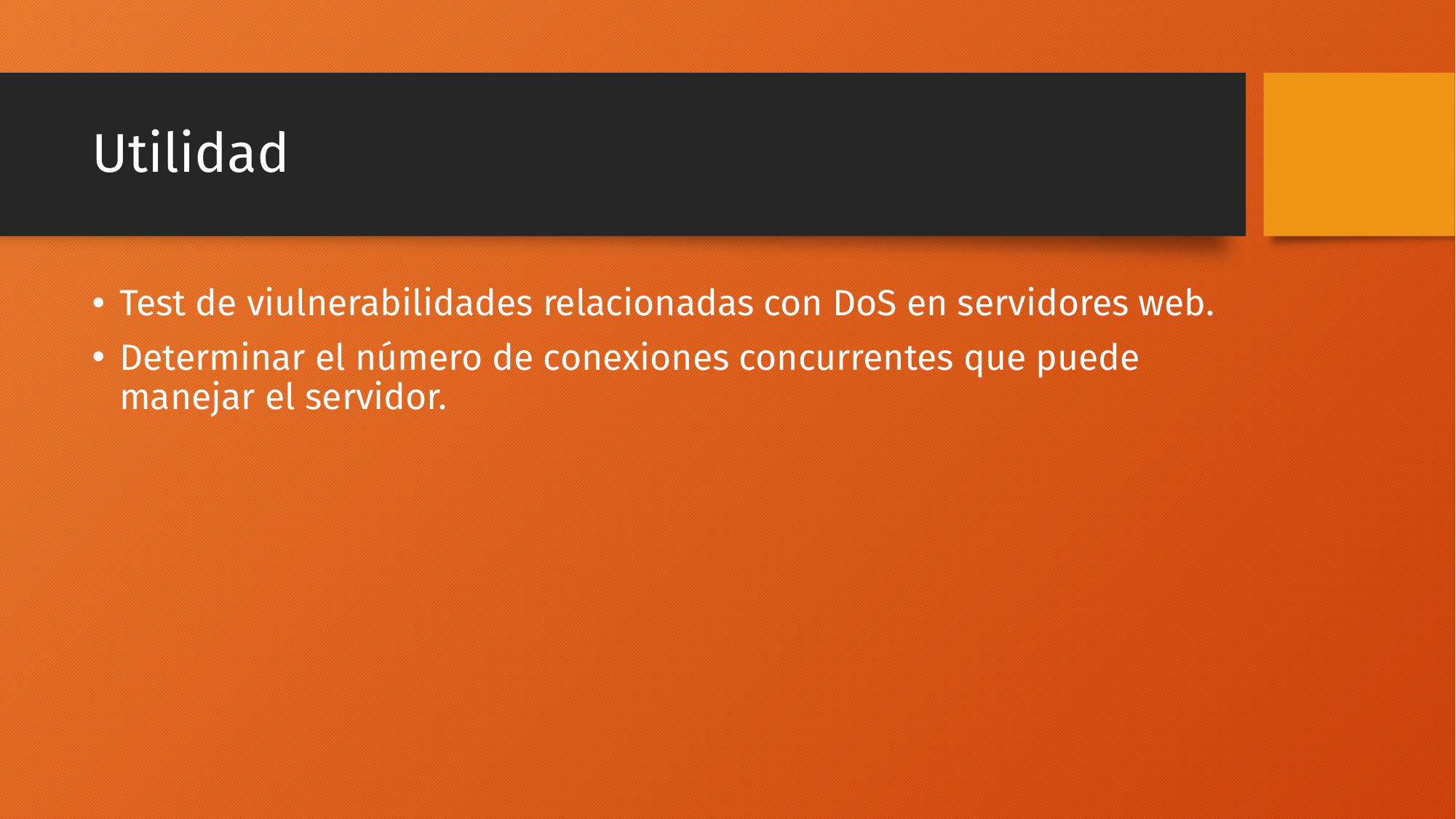

# Utilidad
Test de viulnerabilidades relacionadas con DoS en servidores web.
Determinar el número de conexiones concurrentes que puede manejar el servidor.